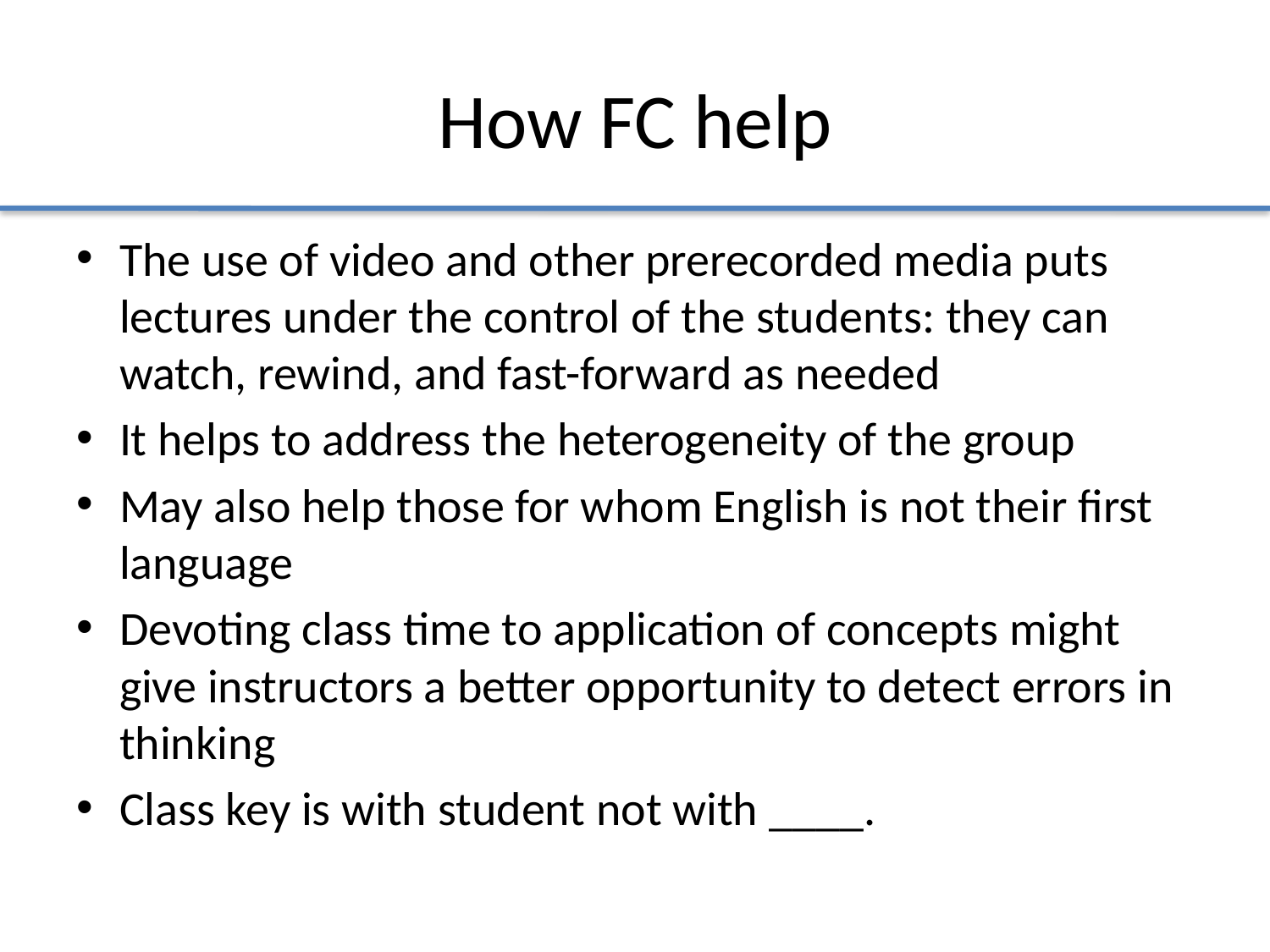

# How FC help
The use of video and other prerecorded media puts lectures under the control of the students: they can watch, rewind, and fast-forward as needed
It helps to address the heterogeneity of the group
May also help those for whom English is not their first language
Devoting class time to application of concepts might give instructors a better opportunity to detect errors in thinking
Class key is with student not with ____.